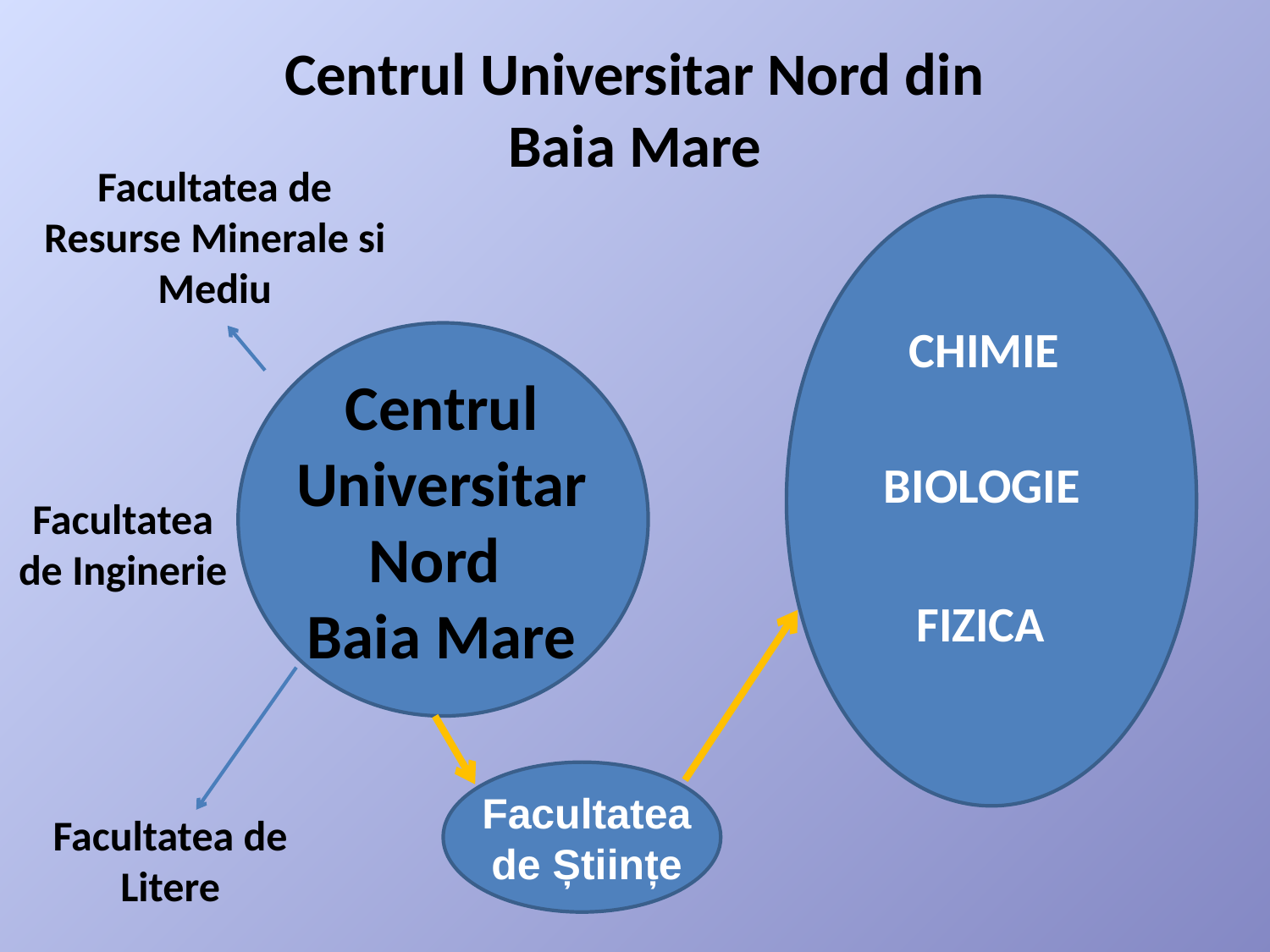

# Centrul Universitar Nord din Baia Mare
Facultatea de Resurse Minerale si Mediu

CHIMIE

Centrul Universitar Nord
Baia Mare
BIOLOGIE
Facultatea de Inginerie
FIZICA

Facultatea de Științe
Facultatea de Litere